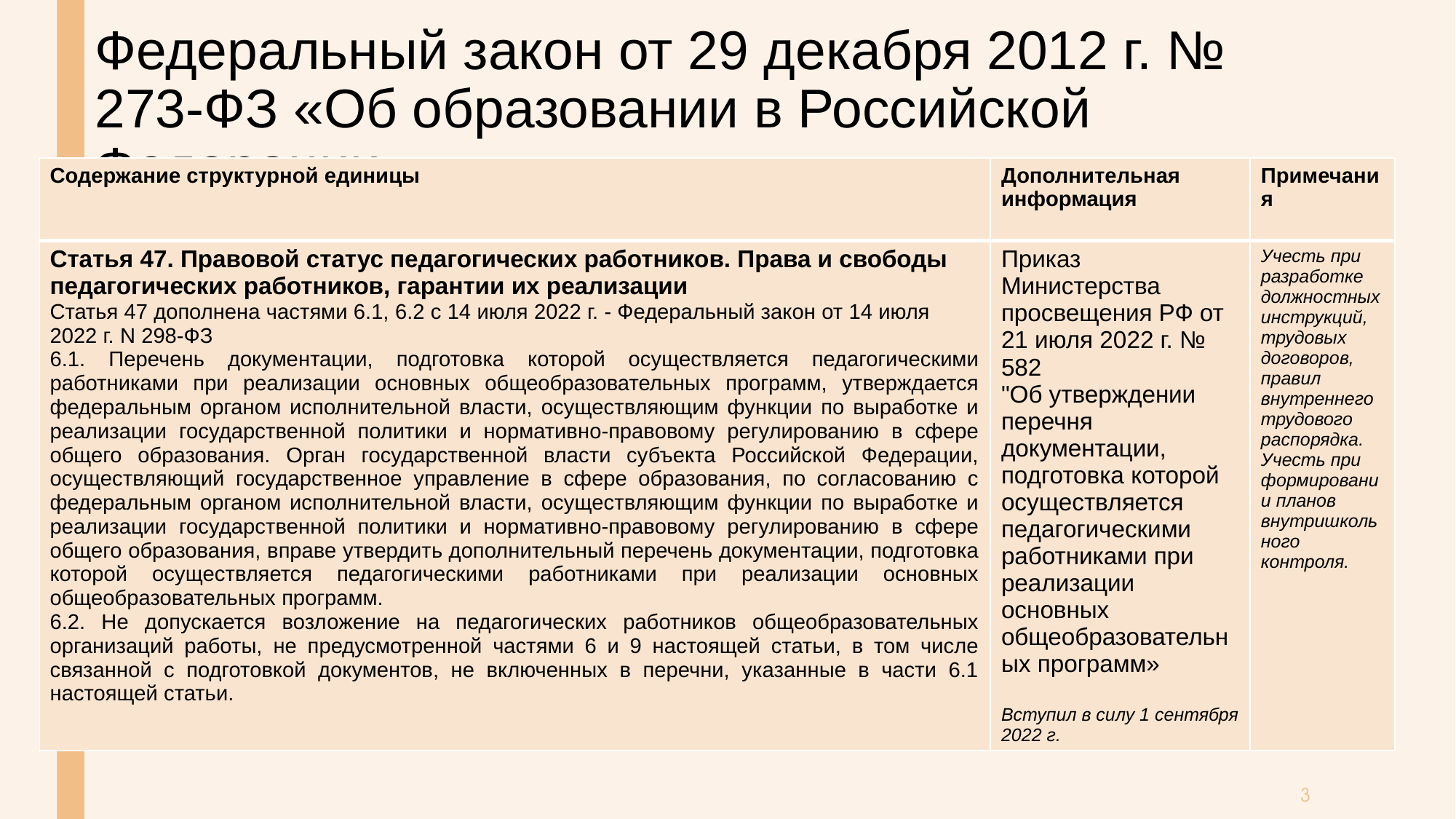

# Федеральный закон от 29 декабря 2012 г. № 273-ФЗ «Об образовании в Российской Федерации»
| Содержание структурной единицы | Дополнительная информация | Примечания |
| --- | --- | --- |
| Статья 47. Правовой статус педагогических работников. Права и свободы педагогических работников, гарантии их реализации Статья 47 дополнена частями 6.1, 6.2 с 14 июля 2022 г. - Федеральный закон от 14 июля 2022 г. N 298-ФЗ 6.1. Перечень документации, подготовка которой осуществляется педагогическими работниками при реализации основных общеобразовательных программ, утверждается федеральным органом исполнительной власти, осуществляющим функции по выработке и реализации государственной политики и нормативно-правовому регулированию в сфере общего образования. Орган государственной власти субъекта Российской Федерации, осуществляющий государственное управление в сфере образования, по согласованию с федеральным органом исполнительной власти, осуществляющим функции по выработке и реализации государственной политики и нормативно-правовому регулированию в сфере общего образования, вправе утвердить дополнительный перечень документации, подготовка которой осуществляется педагогическими работниками при реализации основных общеобразовательных программ. 6.2. Не допускается возложение на педагогических работников общеобразовательных организаций работы, не предусмотренной частями 6 и 9 настоящей статьи, в том числе связанной с подготовкой документов, не включенных в перечни, указанные в части 6.1 настоящей статьи. | Приказ Министерства просвещения РФ от 21 июля 2022 г. № 582 "Об утверждении перечня документации, подготовка которой осуществляется педагогическими работниками при реализации основных общеобразовательных программ» Вступил в силу 1 сентября 2022 г. | Учесть при разработке должностных инструкций, трудовых договоров, правил внутреннего трудового распорядка. Учесть при формировании планов внутришкольного контроля. |
3